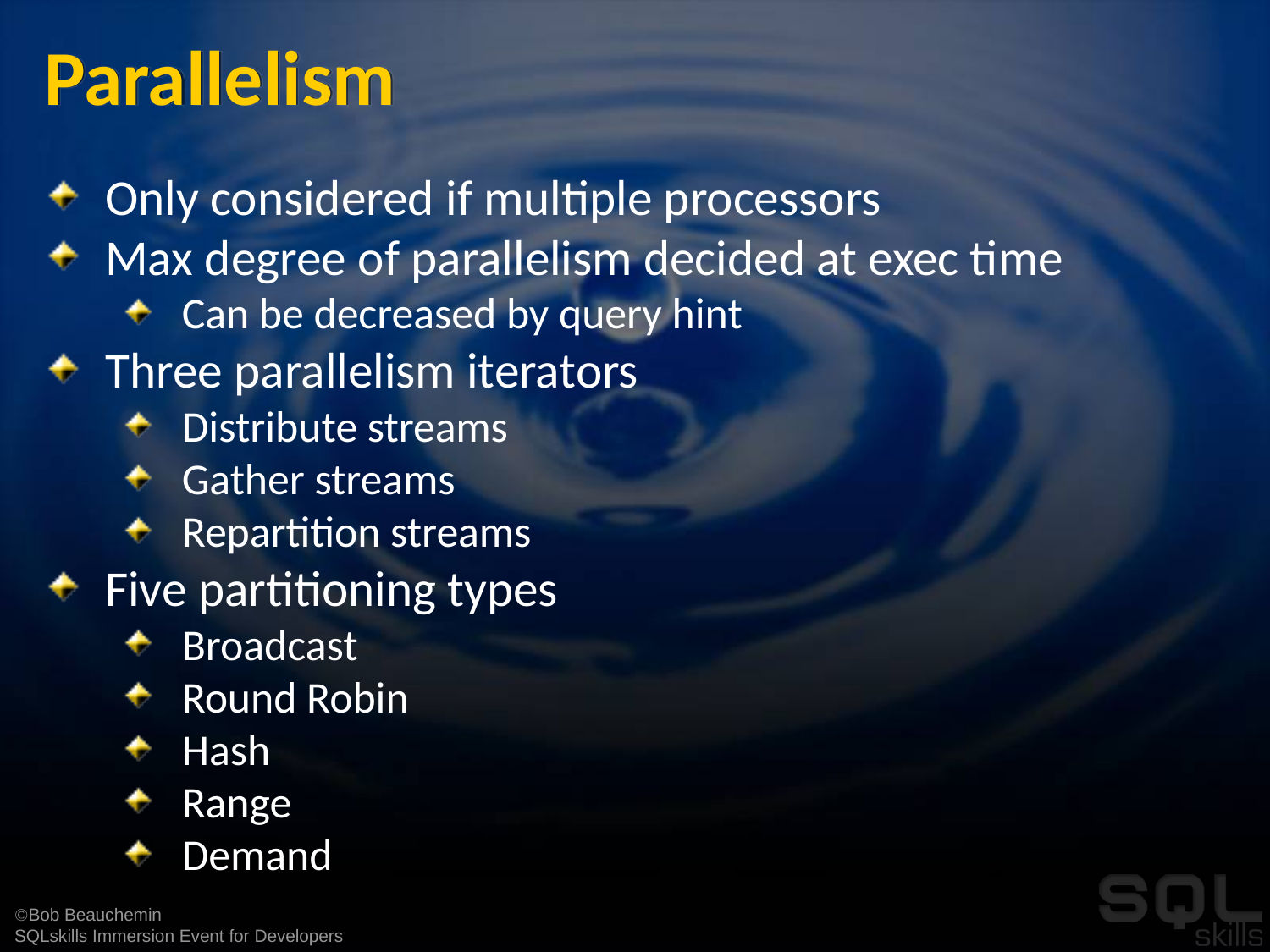

# Parallelism
Only considered if multiple processors
Max degree of parallelism decided at exec time
Can be decreased by query hint
Three parallelism iterators
Distribute streams
Gather streams
Repartition streams
Five partitioning types
Broadcast
Round Robin
Hash
Range
Demand